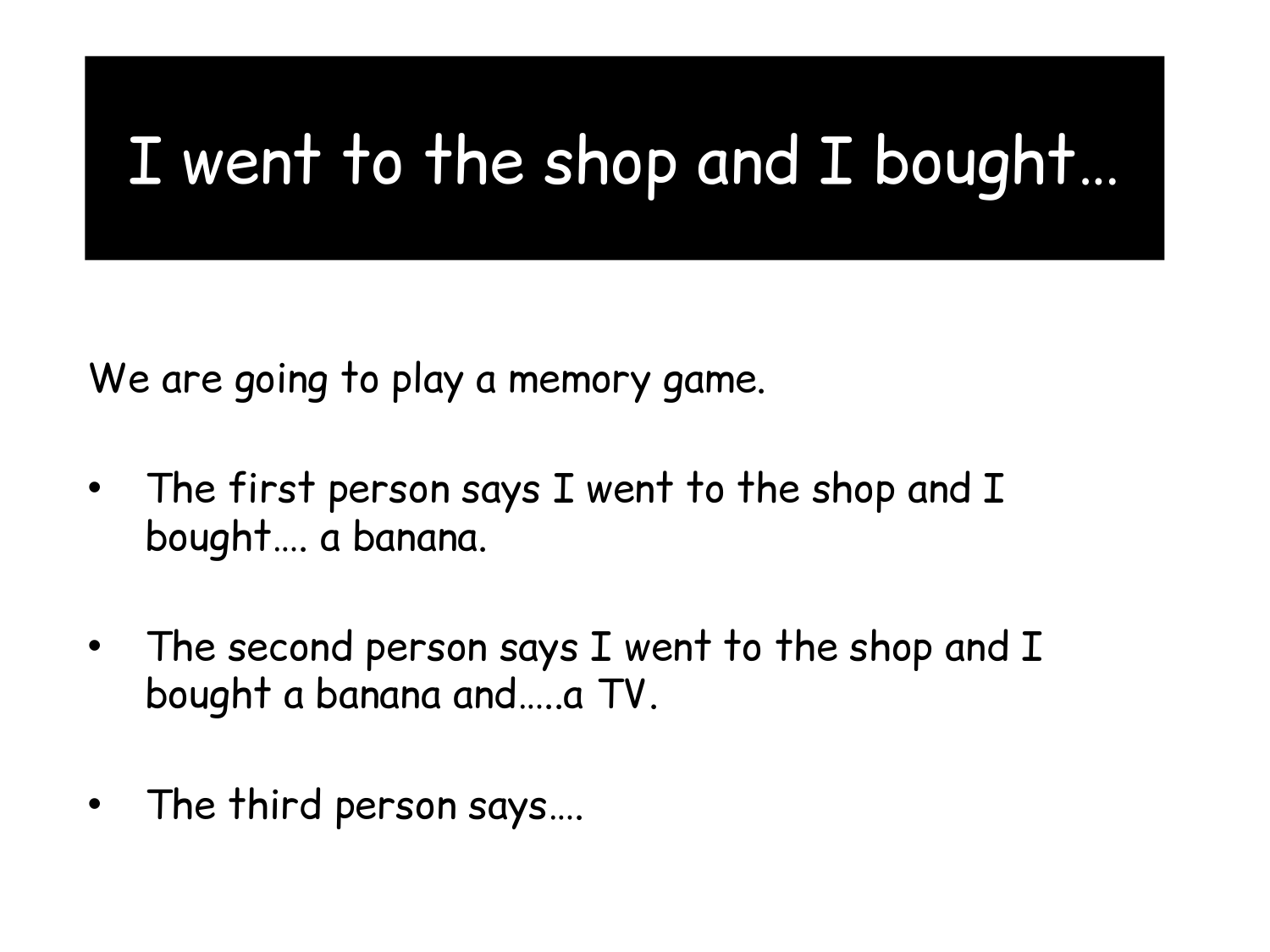

# I went to the shop and I bought…
We are going to play a memory game.

The first person says I went to the shop and I bought…. a banana.

The second person says I went to the shop and I bought a banana and…..a TV.

The third person says….